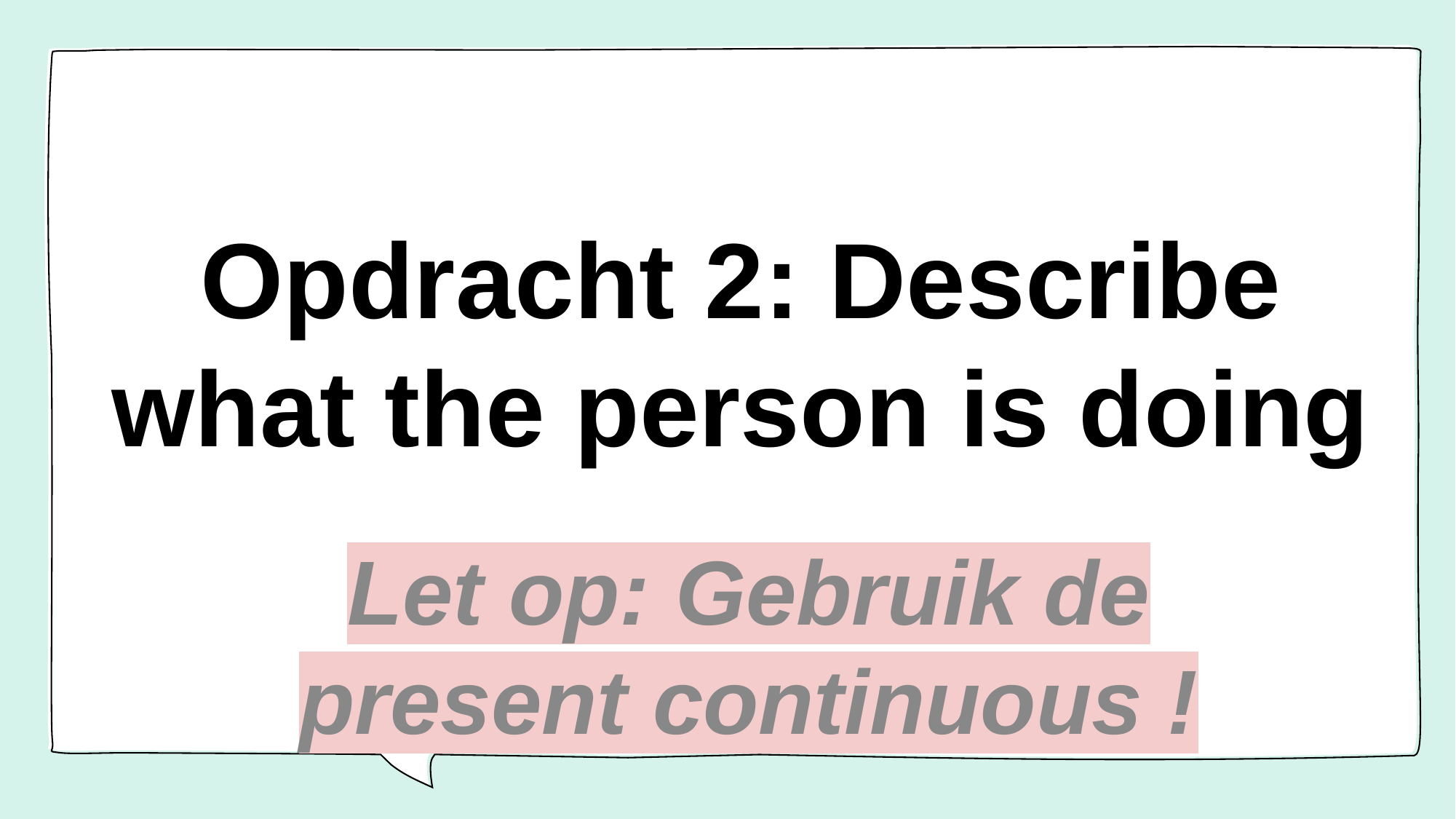

# Opdracht 2: Describe what the person is doing
Let op: Gebruik de present continuous !